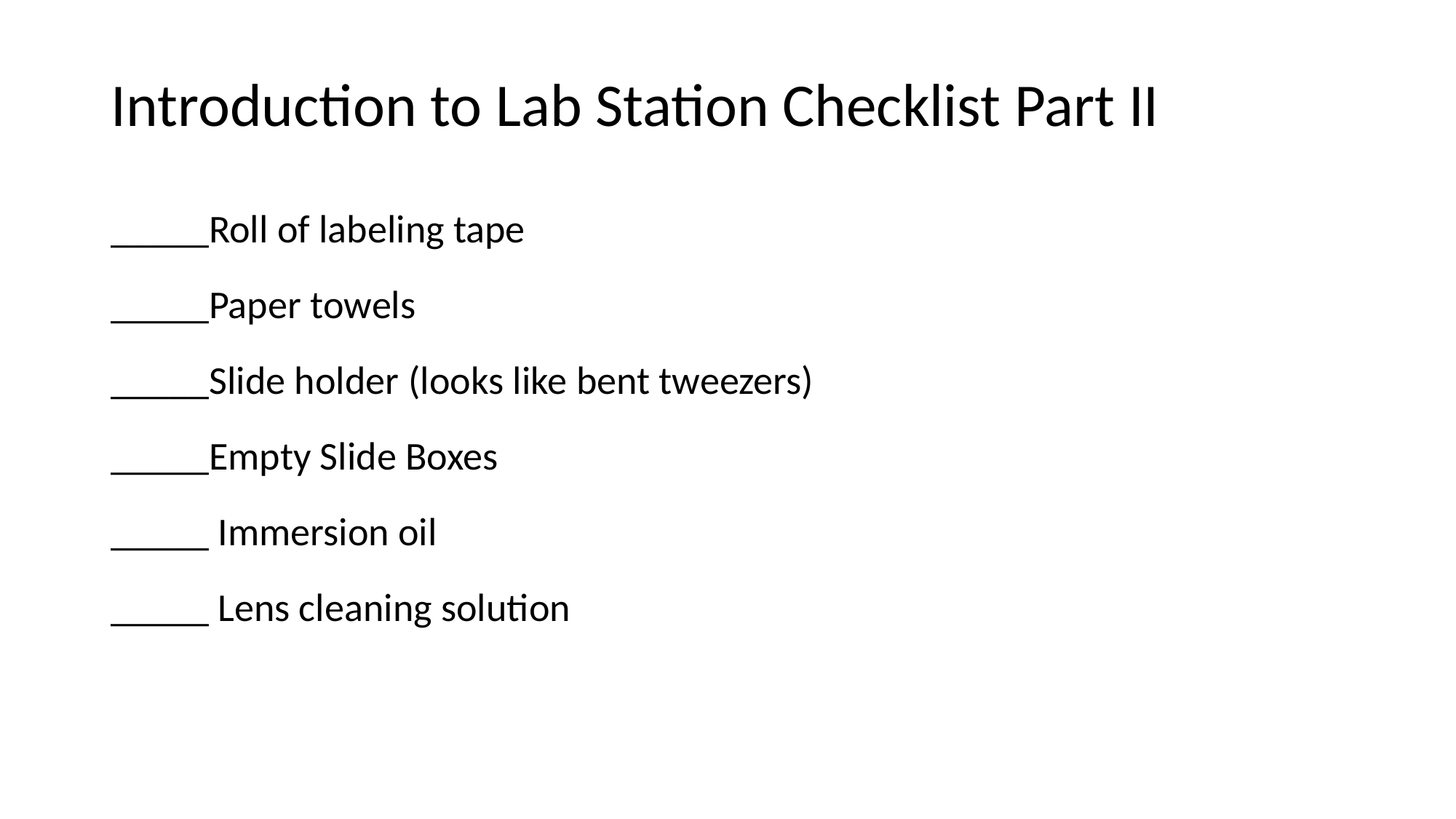

# Introduction to Lab Station Checklist Part II

_____Roll of labeling tape
_____Paper towels
_____Slide holder (looks like bent tweezers)
_____Empty Slide Boxes

_____ Immersion oil

_____ Lens cleaning solution